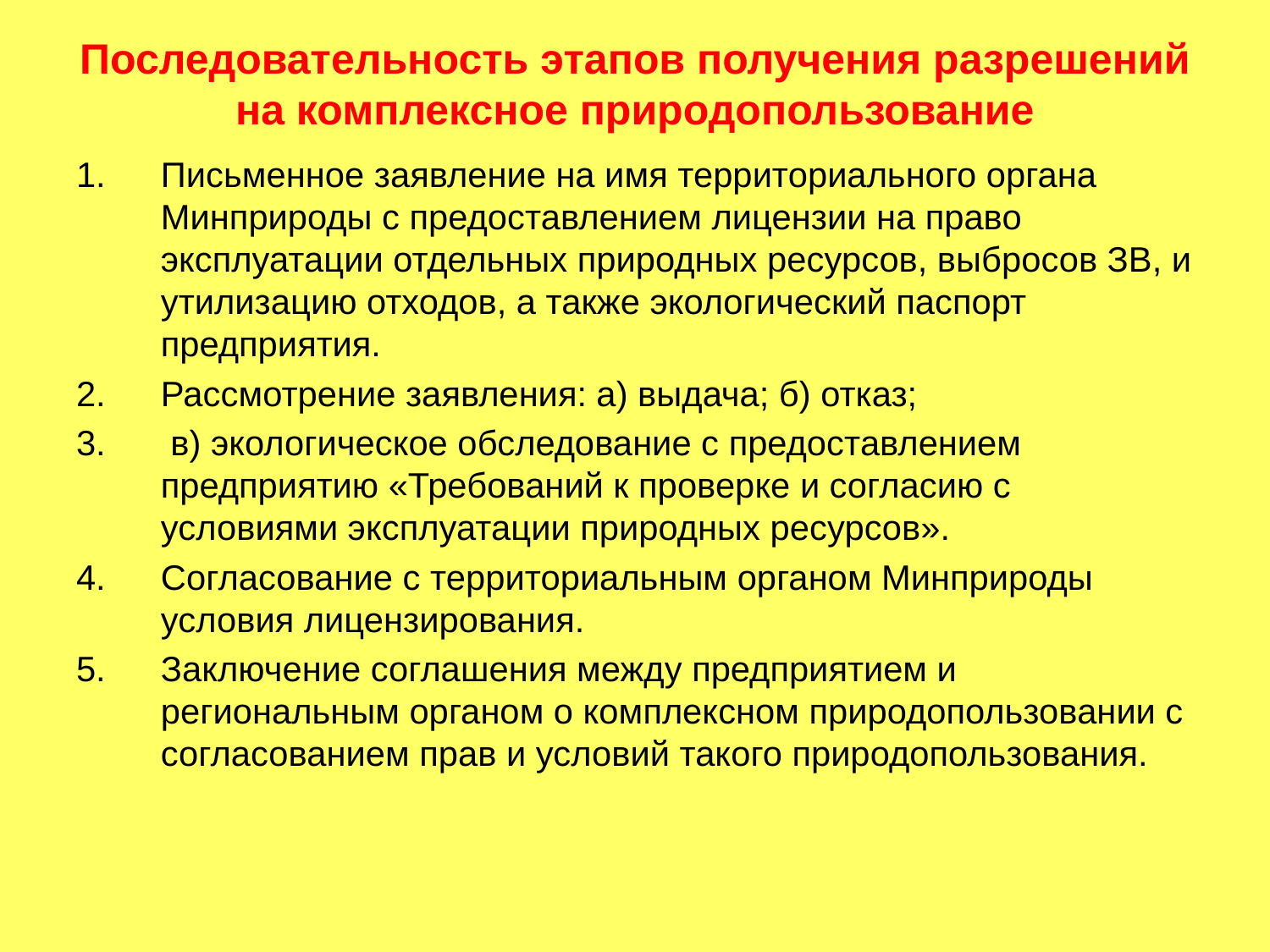

# Последовательность этапов получения разрешений на комплексное природопользование
Письменное заявление на имя территориального органа Минприроды с предоставлением лицензии на право эксплуатации отдельных природных ресурсов, выбросов ЗВ, и утилизацию отходов, а также экологический паспорт предприятия.
Рассмотрение заявления: а) выдача; б) отказ;
 в) экологическое обследование с предоставлением предприятию «Требований к проверке и согласию с условиями эксплуатации природных ресурсов».
Согласование с территориальным органом Минприроды условия лицензирования.
Заключение соглашения между предприятием и региональным органом о комплексном природопользовании с согласованием прав и условий такого природопользования.